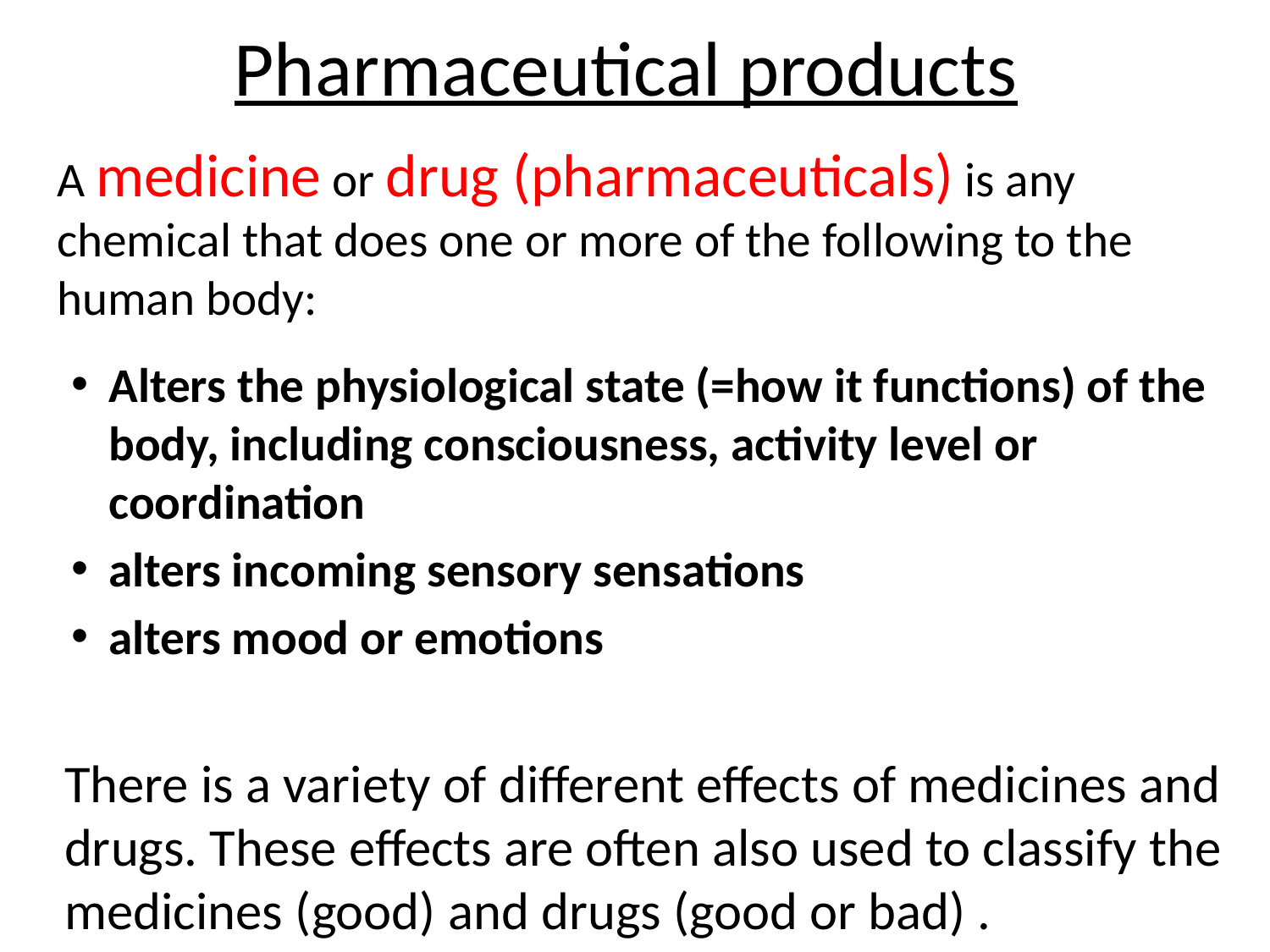

# Pharmaceutical products
    A medicine or drug (pharmaceuticals) is any chemical that does one or more of the following to the human body:

Alters the physiological state (=how it functions) of the body, including consciousness, activity level or coordination
alters incoming sensory sensations
alters mood or emotions

There is a variety of different effects of medicines and drugs. These effects are often also used to classify the medicines (good) and drugs (good or bad) .